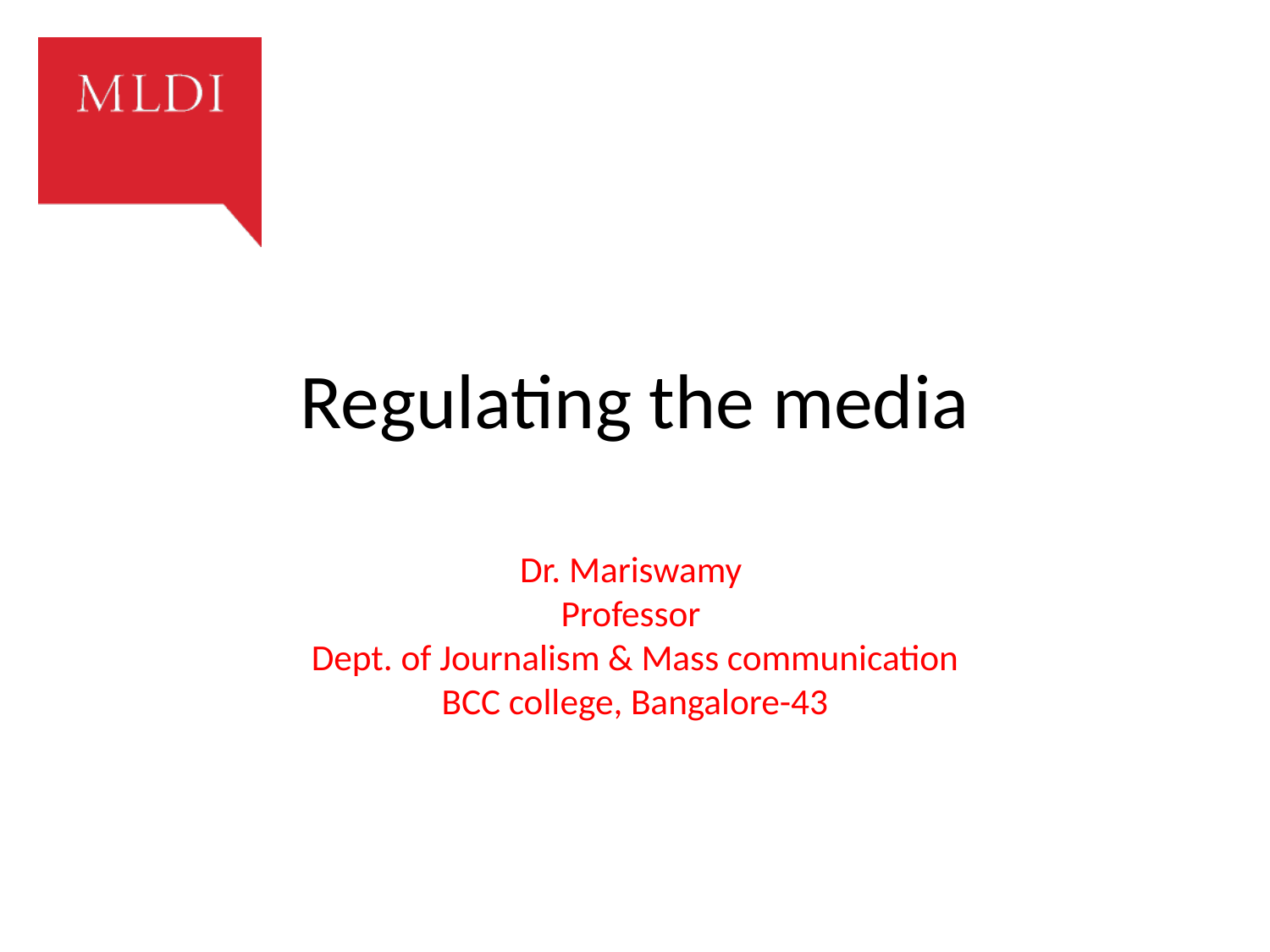

# Regulating the media
Dr. Mariswamy
Professor
Dept. of Journalism & Mass communication
BCC college, Bangalore-43